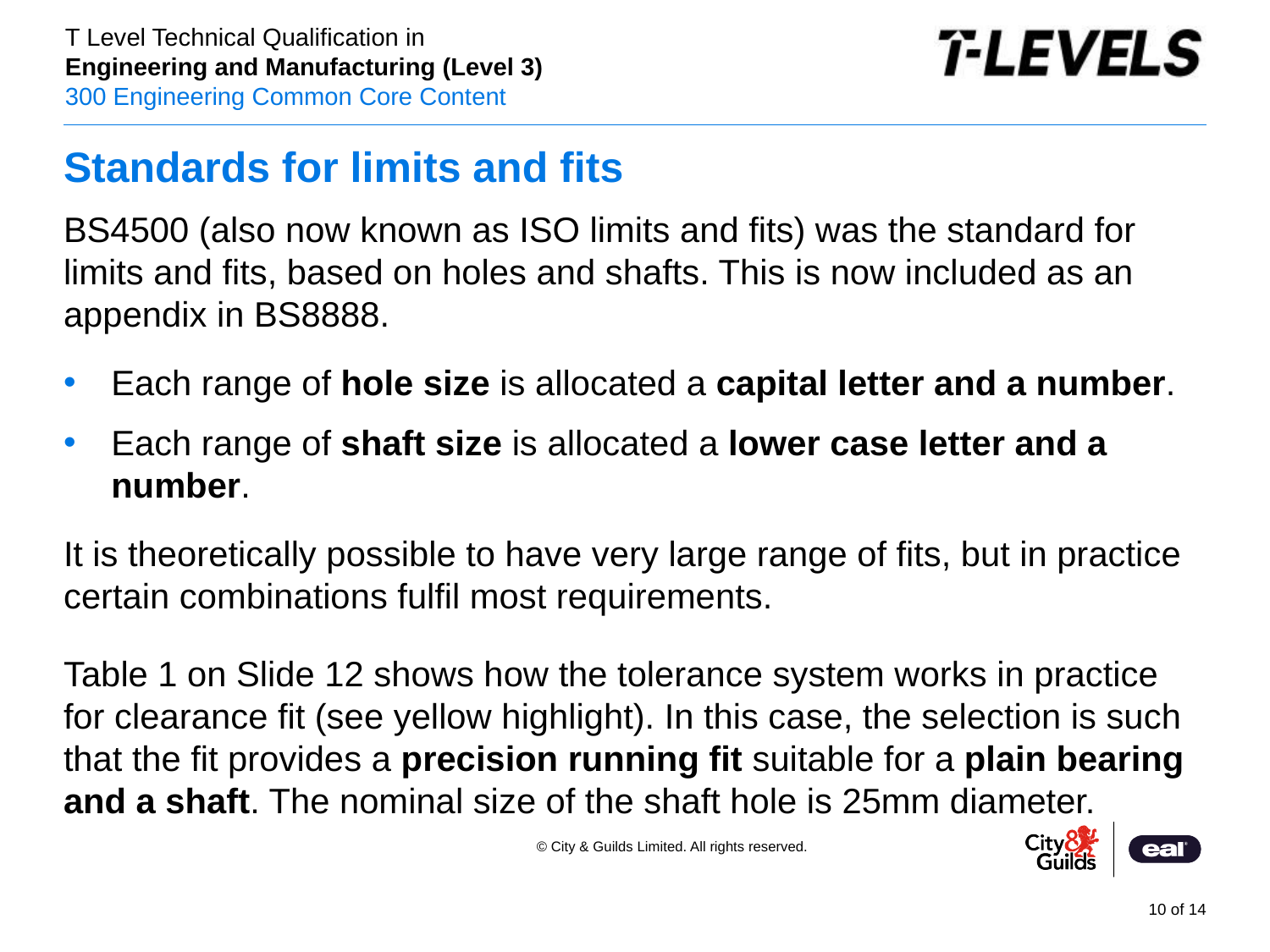

# Standards for limits and fits
BS4500 (also now known as ISO limits and fits) was the standard for limits and fits, based on holes and shafts. This is now included as an appendix in BS8888.
Each range of hole size is allocated a capital letter and a number.
Each range of shaft size is allocated a lower case letter and a number.
It is theoretically possible to have very large range of fits, but in practice certain combinations fulfil most requirements.
Table 1 on Slide 12 shows how the tolerance system works in practice for clearance fit (see yellow highlight). In this case, the selection is such that the fit provides a precision running fit suitable for a plain bearing and a shaft. The nominal size of the shaft hole is 25mm diameter.